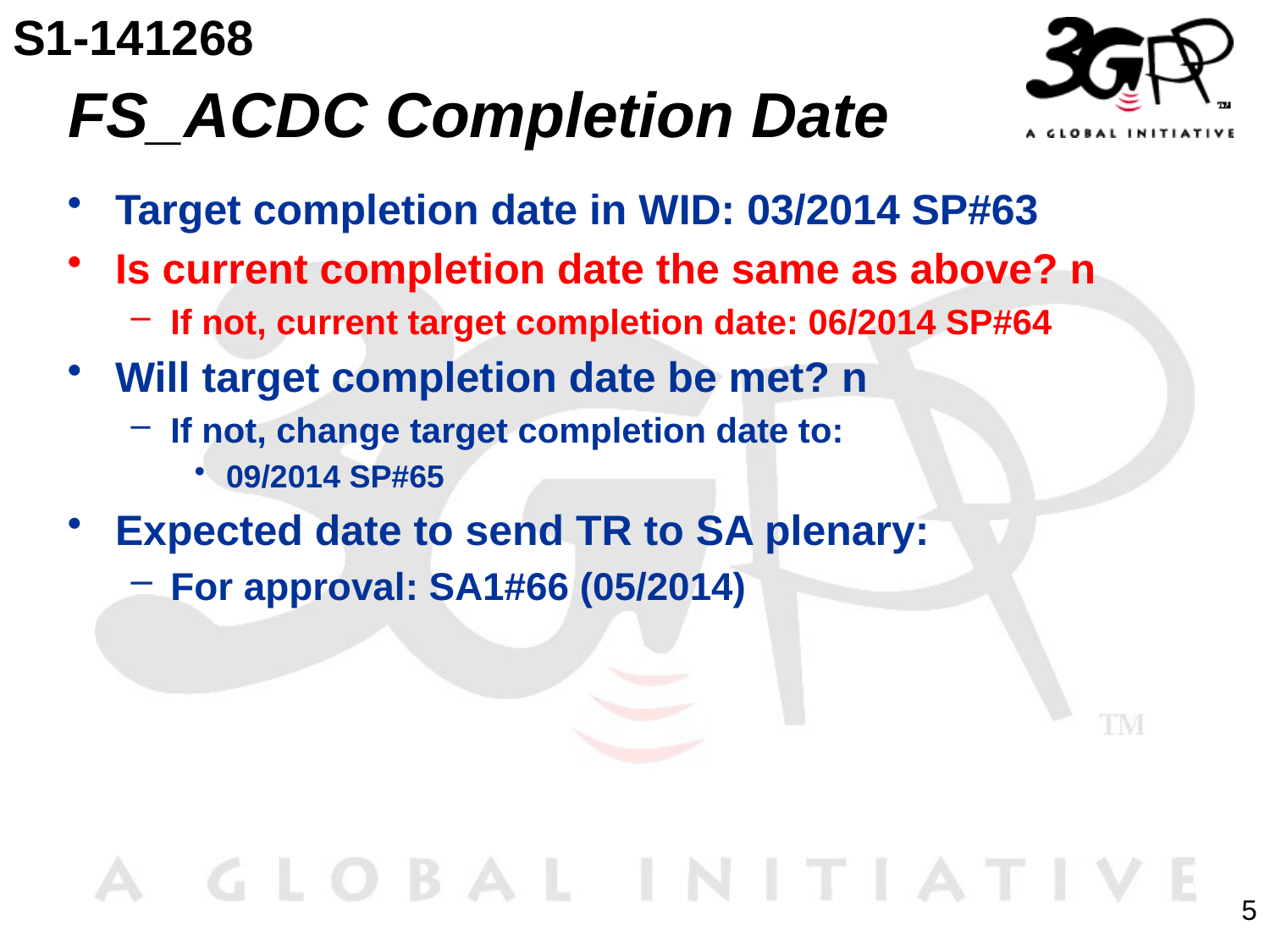

S1-141268
# FS_ACDC Completion Date
Target completion date in WID: 03/2014 SP#63
Is current completion date the same as above? n
If not, current target completion date: 06/2014 SP#64
Will target completion date be met? n
If not, change target completion date to:
09/2014 SP#65
Expected date to send TR to SA plenary:
For approval: SA1#66 (05/2014)

5